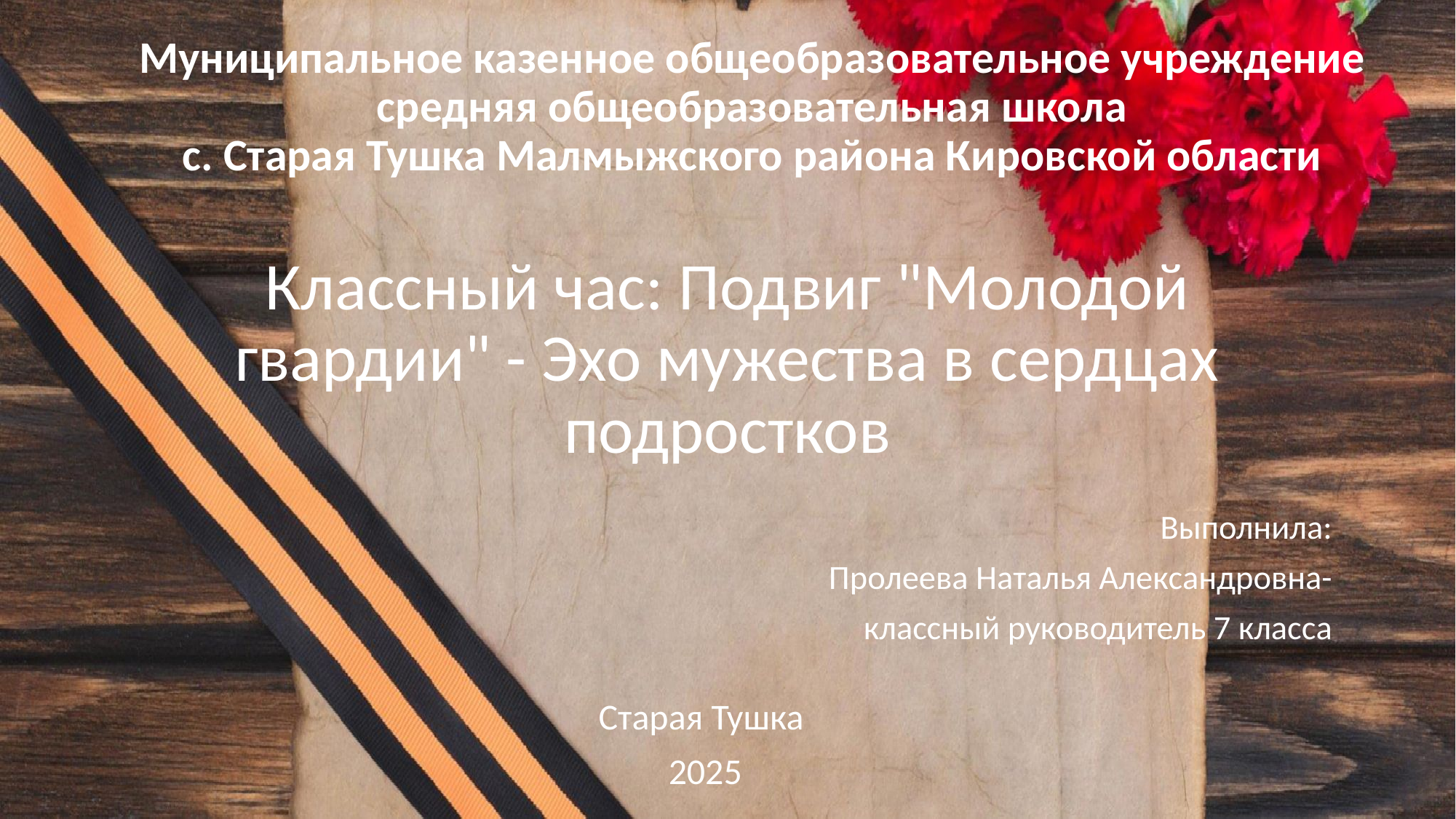

Муниципальное казенное общеобразовательное учреждение средняя общеобразовательная школа
с. Старая Тушка Малмыжского района Кировской области
# Классный час: Подвиг "Молодой гвардии" - Эхо мужества в сердцах подростков
Выполнила:
Пролеева Наталья Александровна-
классный руководитель 7 класса
Старая Тушка
2025